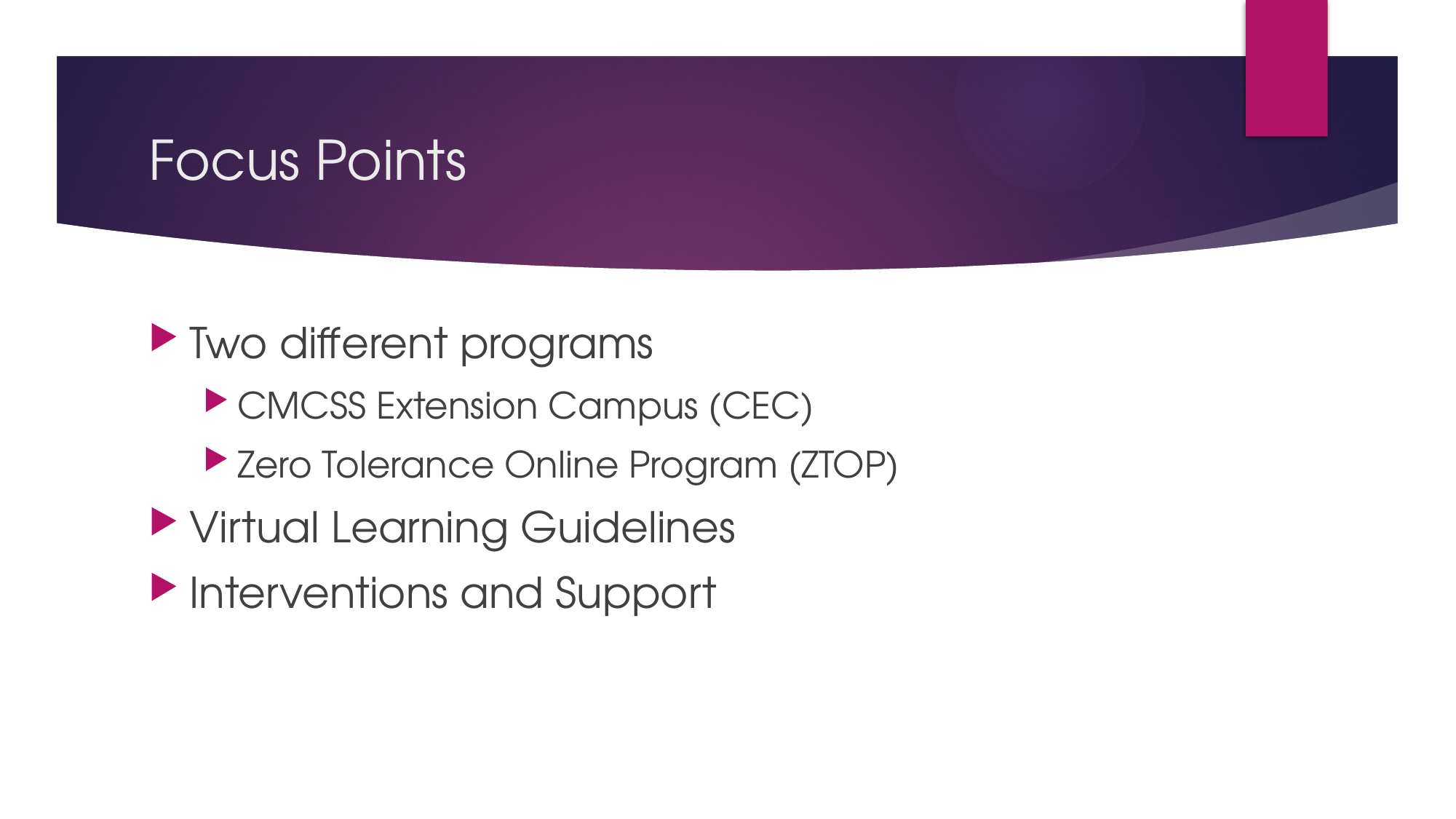

# Focus Points
Two different programs
CMCSS Extension Campus (CEC)
Zero Tolerance Online Program (ZTOP)
Virtual Learning Guidelines
Interventions and Support